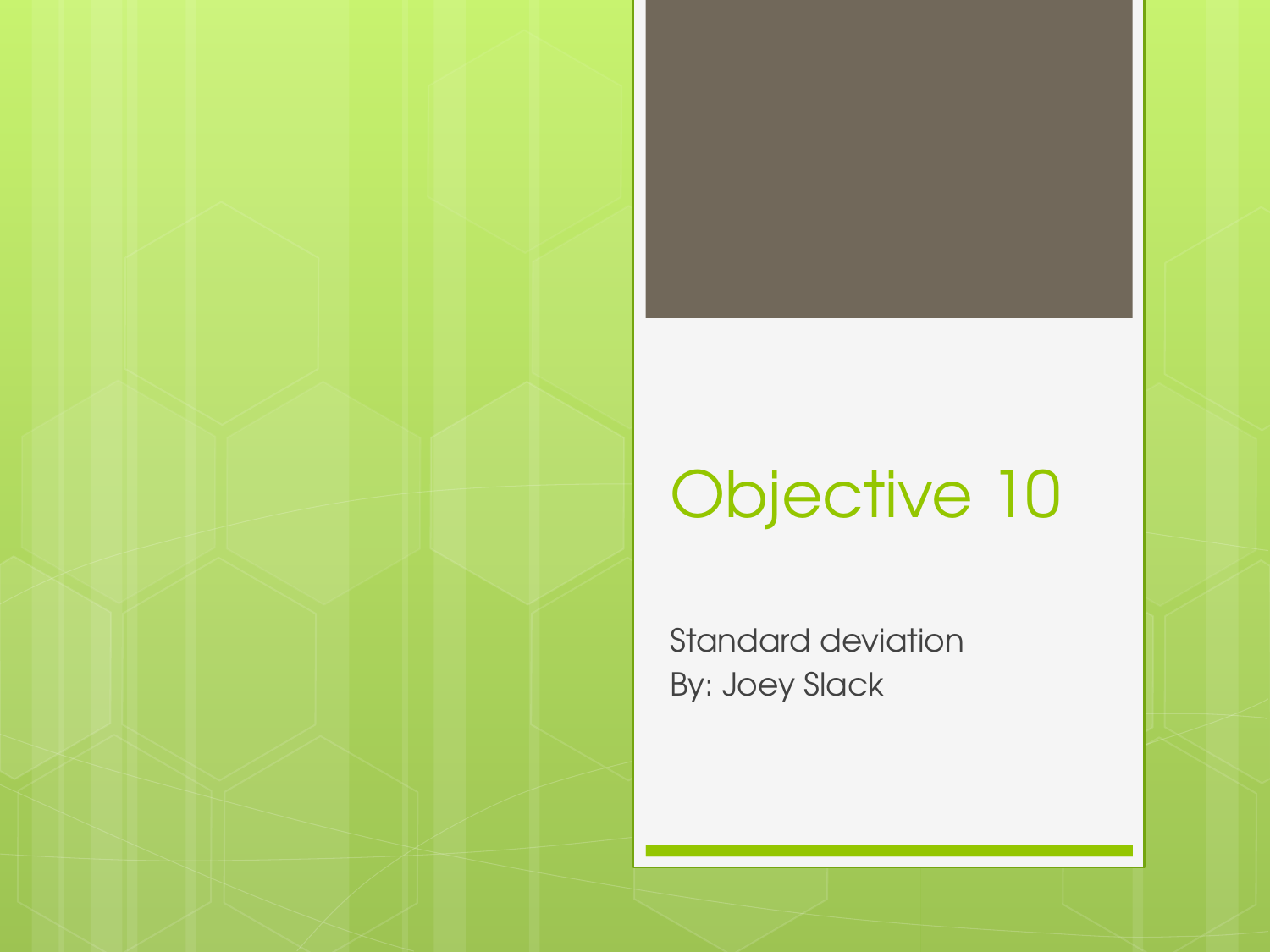

# Objective 10
Standard deviation
By: Joey Slack